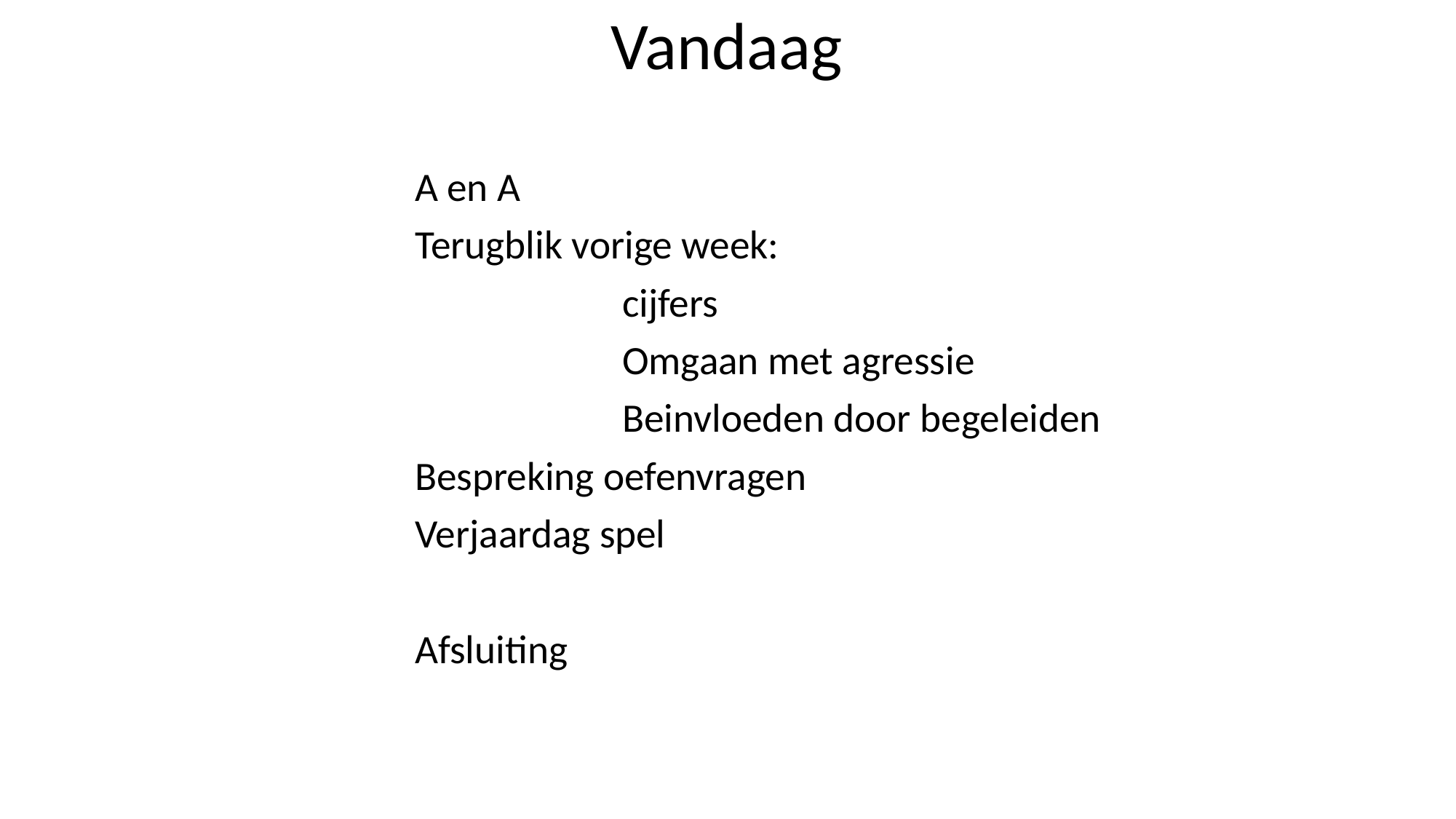

# Vandaag
A en A
Terugblik vorige week:
		cijfers
		Omgaan met agressie
		Beinvloeden door begeleiden
Bespreking oefenvragen
Verjaardag spel

Afsluiting